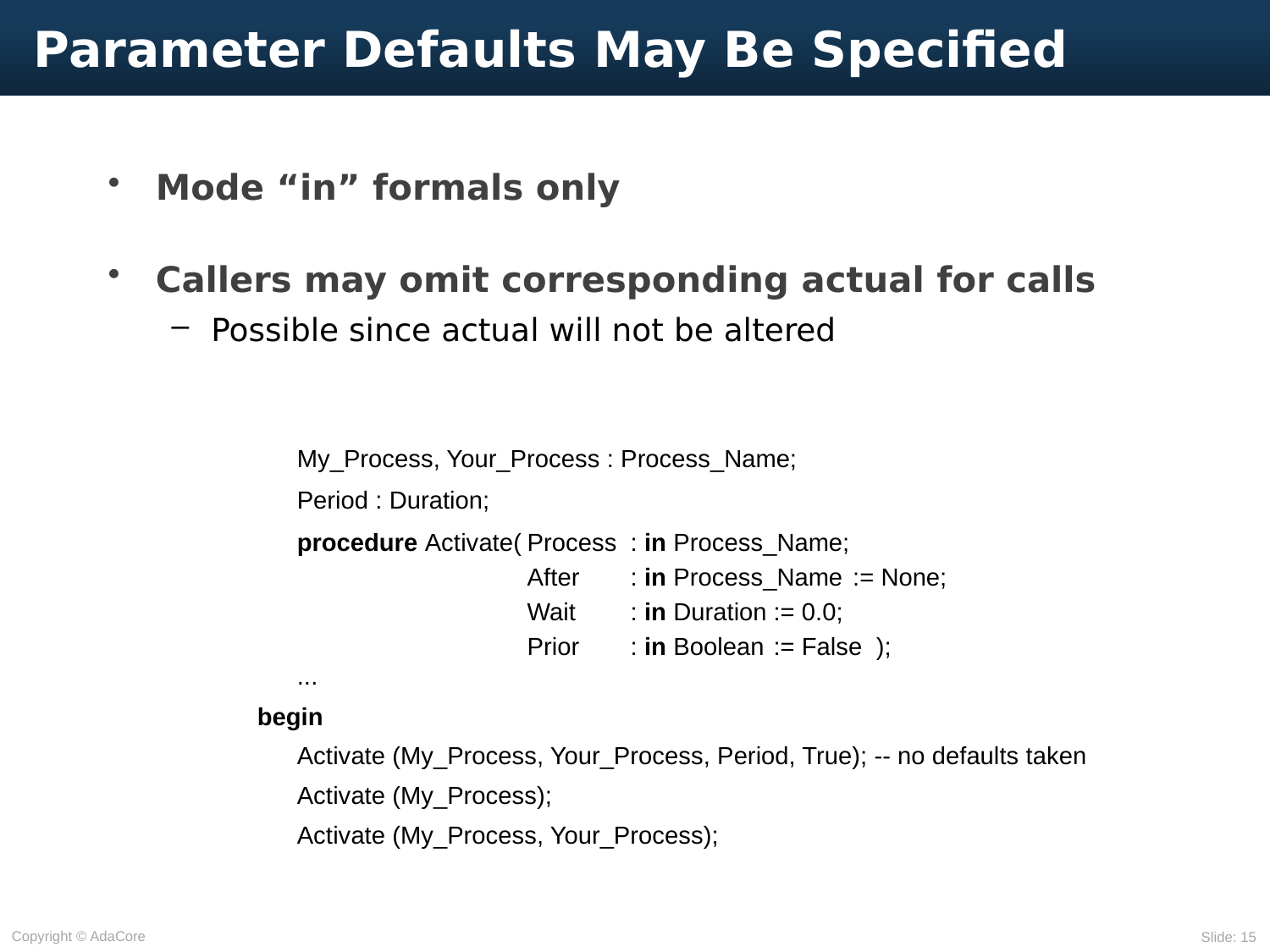

# Parameter Defaults May Be Specified
Mode “in” formals only
Callers may omit corresponding actual for calls
Possible since actual will not be altered
	My_Process, Your_Process : Process_Name;
	Period : Duration;
	procedure Activate(	Process	: in Process_Name;
		After	: in Process_Name	:= None;
		Wait	: in Duration	:= 0.0;
		Prior	: in Boolean	:= False  );
	...
begin
	Activate (My_Process, Your_Process, Period, True); -- no defaults taken
	Activate (My_Process);
	Activate (My_Process, Your_Process);